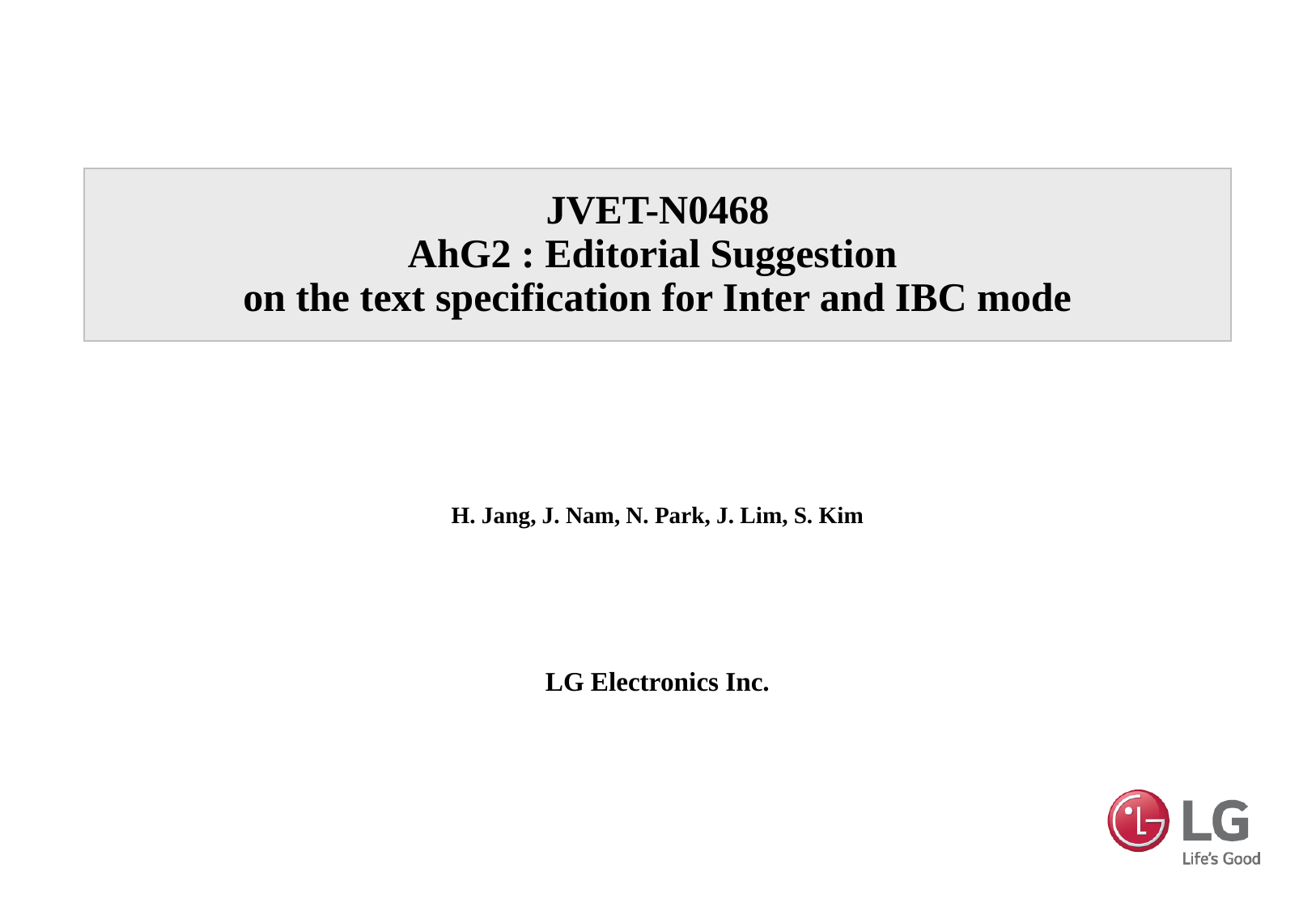

# JVET-N0468 AhG2 : Editorial Suggestion on the text specification for Inter and IBC mode
H. Jang, J. Nam, N. Park, J. Lim, S. Kim